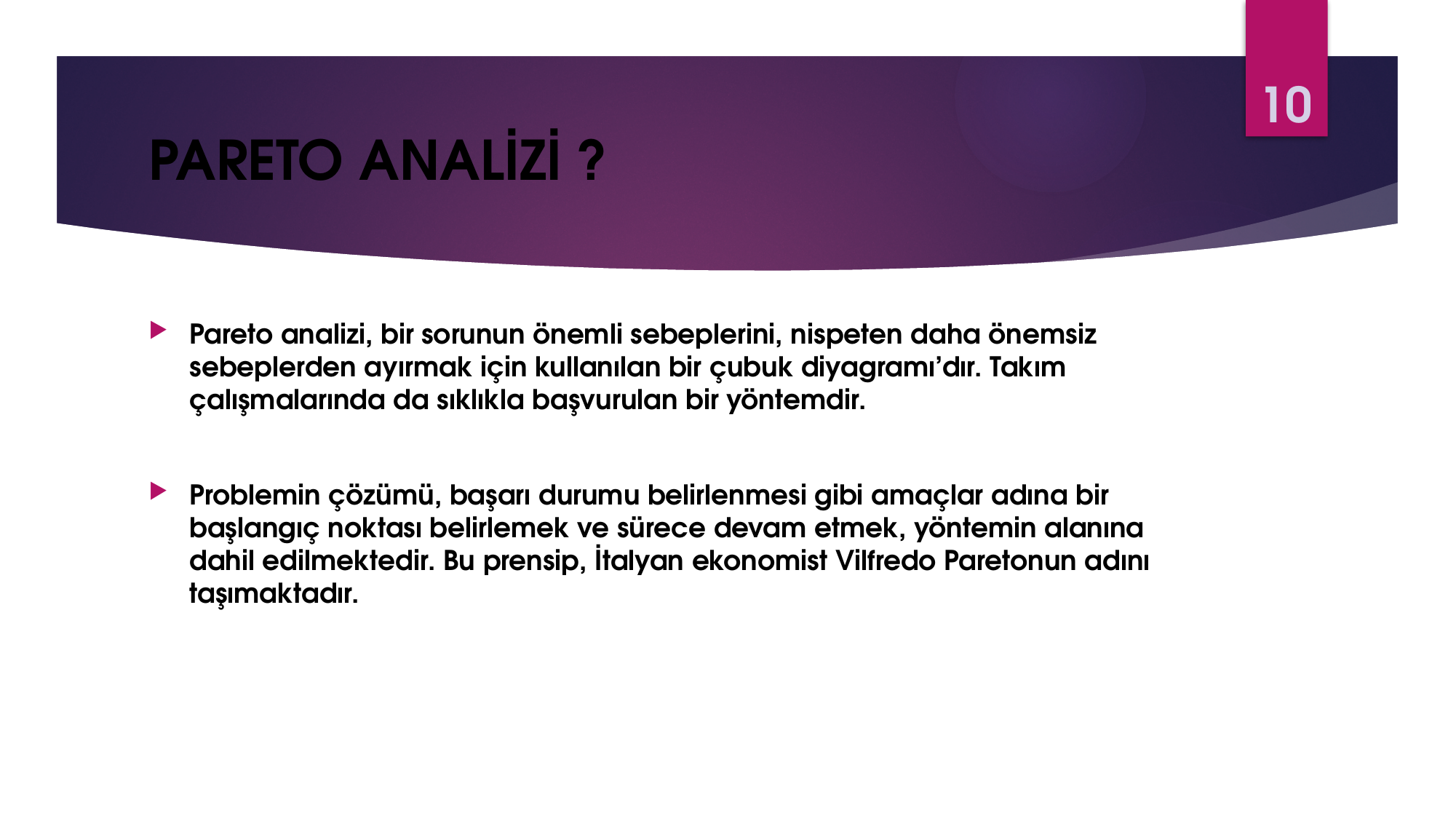

10
# PARETO ANALİZİ ?
Pareto analizi, bir sorunun önemli sebeplerini, nispeten daha önemsiz sebeplerden ayırmak için kullanılan bir çubuk diyagramı’dır. Takım çalışmalarında da sıklıkla başvurulan bir yöntemdir.

Problemin çözümü, başarı durumu belirlenmesi gibi amaçlar adına bir başlangıç noktası belirlemek ve sürece devam etmek, yöntemin alanına dahil edilmektedir. Bu prensip, İtalyan ekonomist Vilfredo Paretonun adını taşımaktadır.